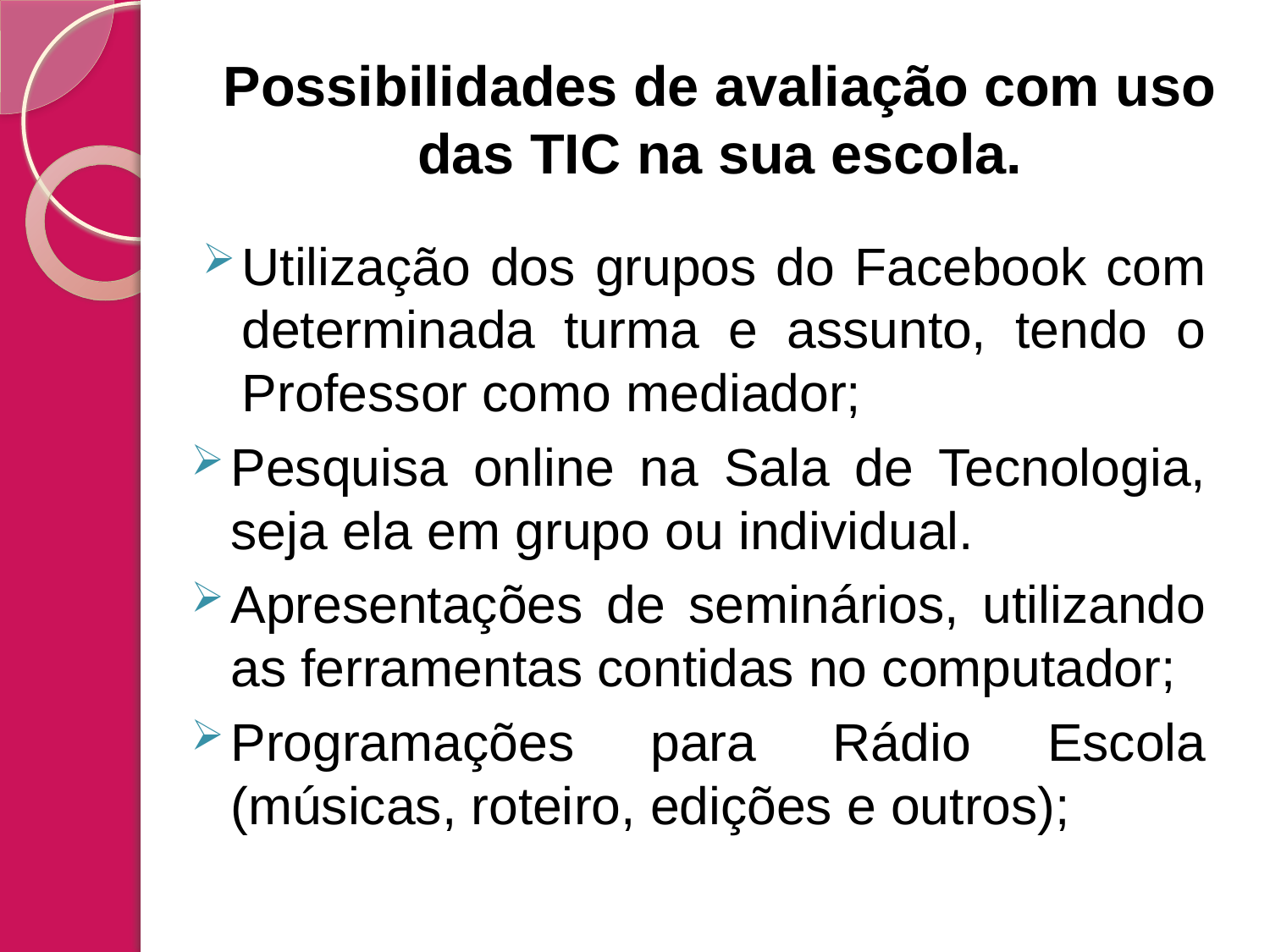

# Possibilidades de avaliação com uso das TIC na sua escola.
Utilização dos grupos do Facebook com determinada turma e assunto, tendo o Professor como mediador;
Pesquisa online na Sala de Tecnologia, seja ela em grupo ou individual.
Apresentações de seminários, utilizando as ferramentas contidas no computador;
Programações para Rádio Escola (músicas, roteiro, edições e outros);